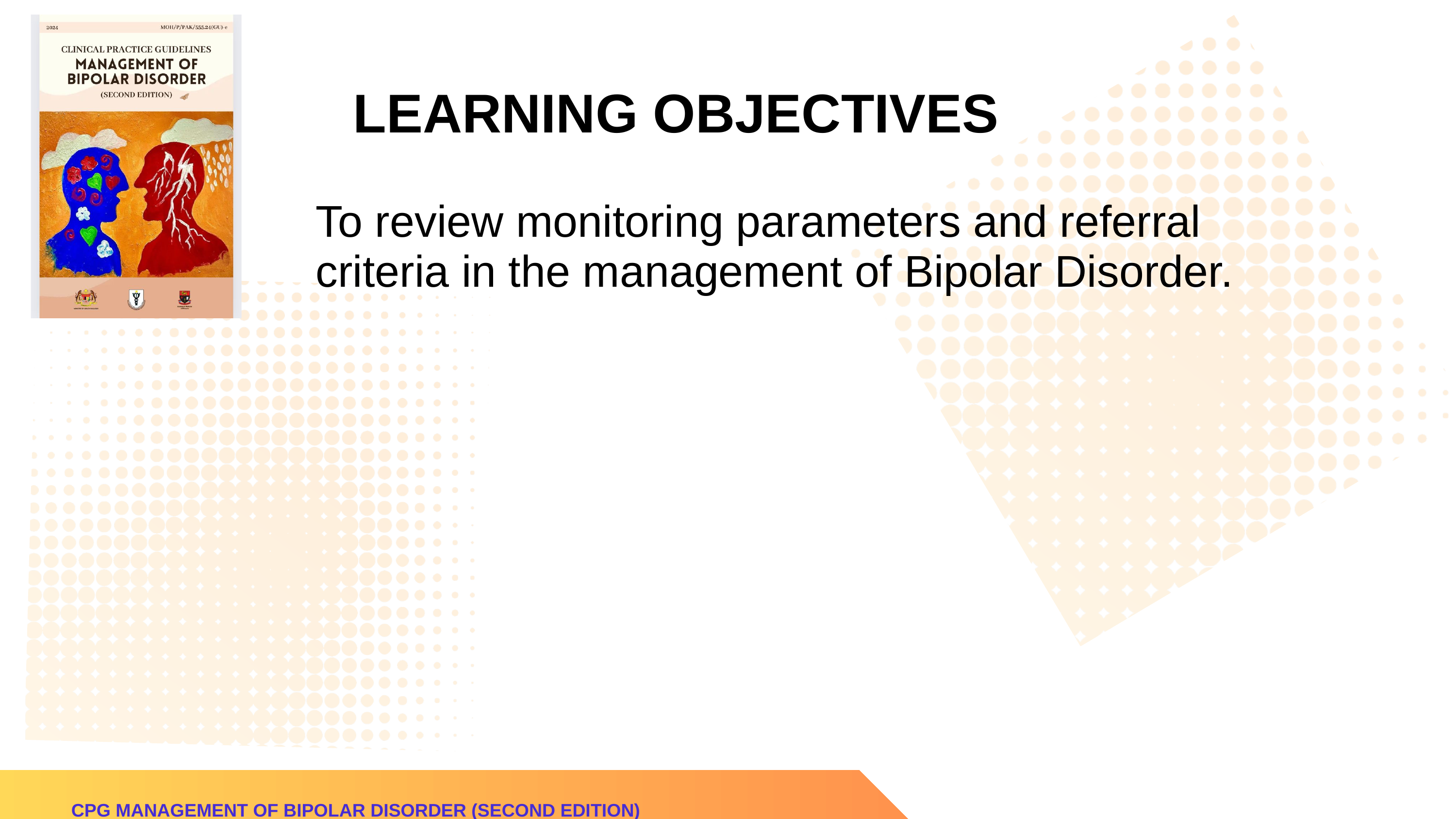

LEARNING OBJECTIVES

To review monitoring parameters and referral criteria in the management of Bipolar Disorder.

CPG MANAGEMENT OF BIPOLAR DISORDER (SECOND EDITION)